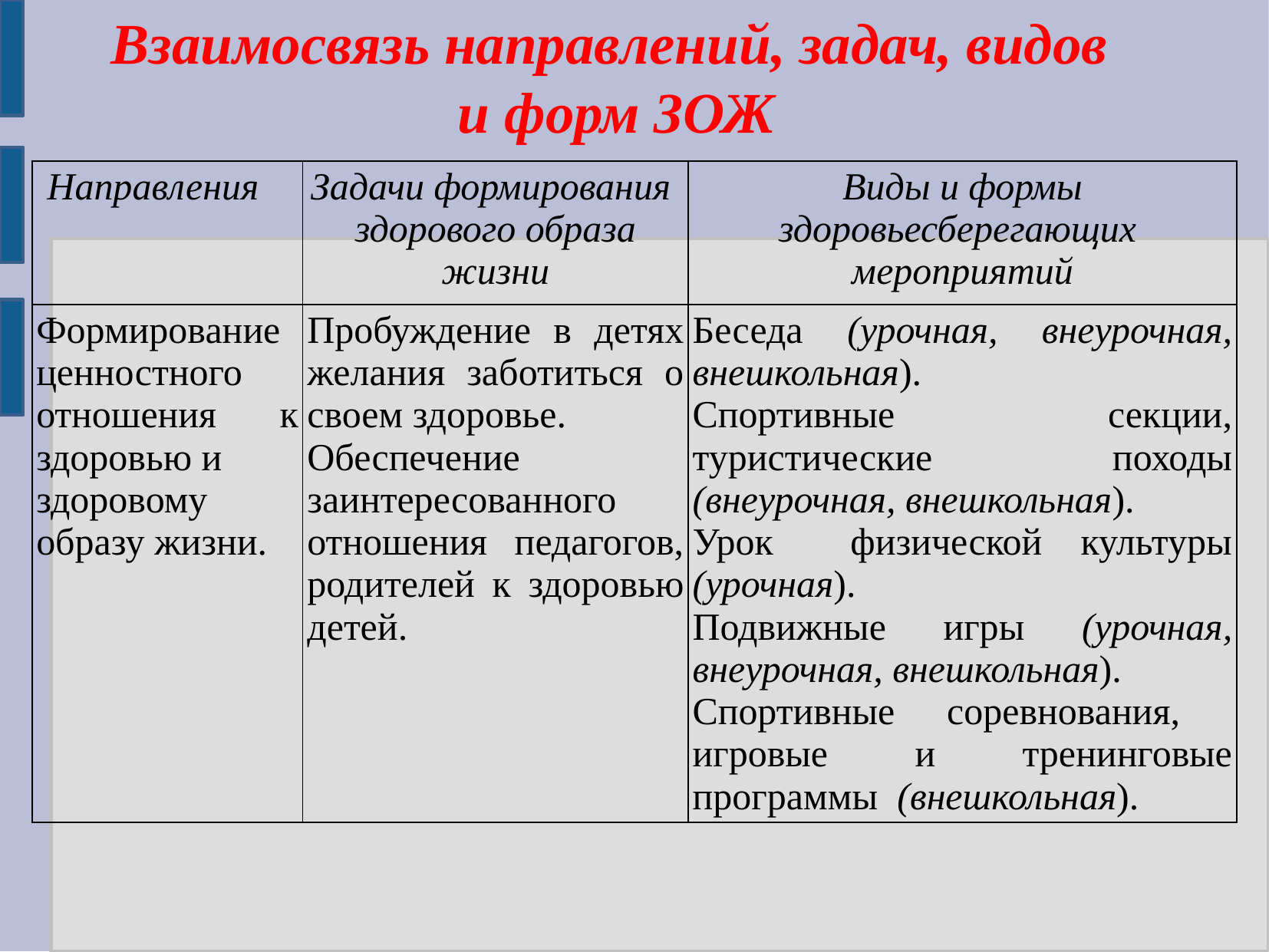

Взаимосвязь направлений, задач, видов
и форм ЗОЖ
| Направления | Задачи формирования здорового образа жизни | Виды и формы здоровьесберегающих мероприятий |
| --- | --- | --- |
| Формирование ценностного отношения к здоровью и здоровому образу жизни. | Пробуждение в детях желания заботиться о своем здоровье. Обеспечение заинтересованного отношения педагогов, родителей к здоровью детей. | Беседа (урочная, внеурочная, внешкольная). Спортивные секции, туристические походы (внеурочная, внешкольная). Урок физической культуры (урочная). Подвижные игры (урочная, внеурочная, внешкольная). Спортивные соревнования, игровые и тренинговые программы (внешкольная). |